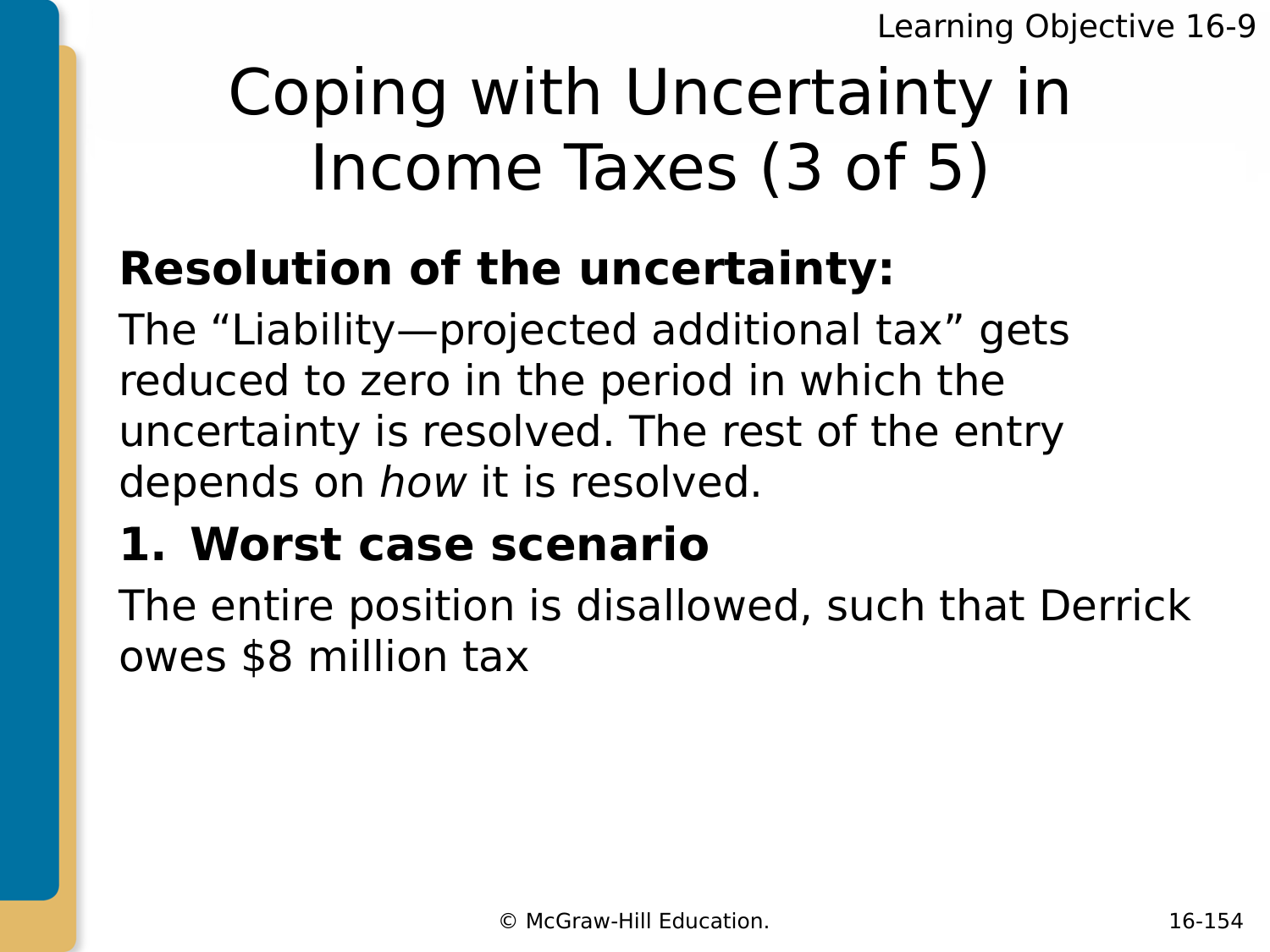

Learning Objective 16-9
# Coping with Uncertainty in Income Taxes (3 of 5)
Resolution of the uncertainty:
The “Liability—projected additional tax” gets reduced to zero in the period in which the uncertainty is resolved. The rest of the entry depends on how it is resolved.
Worst case scenario
The entire position is disallowed, such that Derrick owes $8 million tax